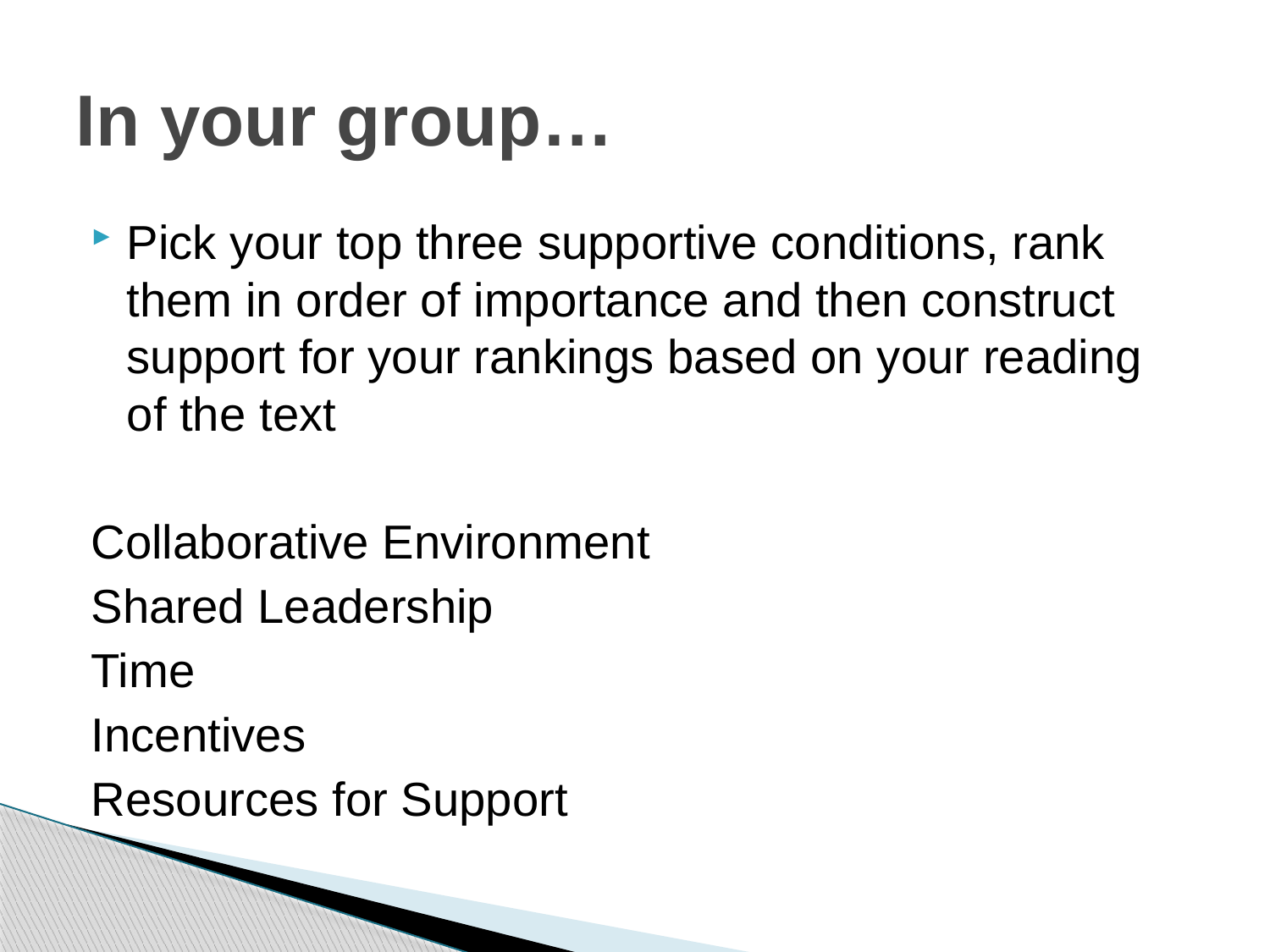

# In your group…
Pick your top three supportive conditions, rank them in order of importance and then construct support for your rankings based on your reading of the text

Collaborative Environment
Shared Leadership
Time
Incentives
Resources for Support